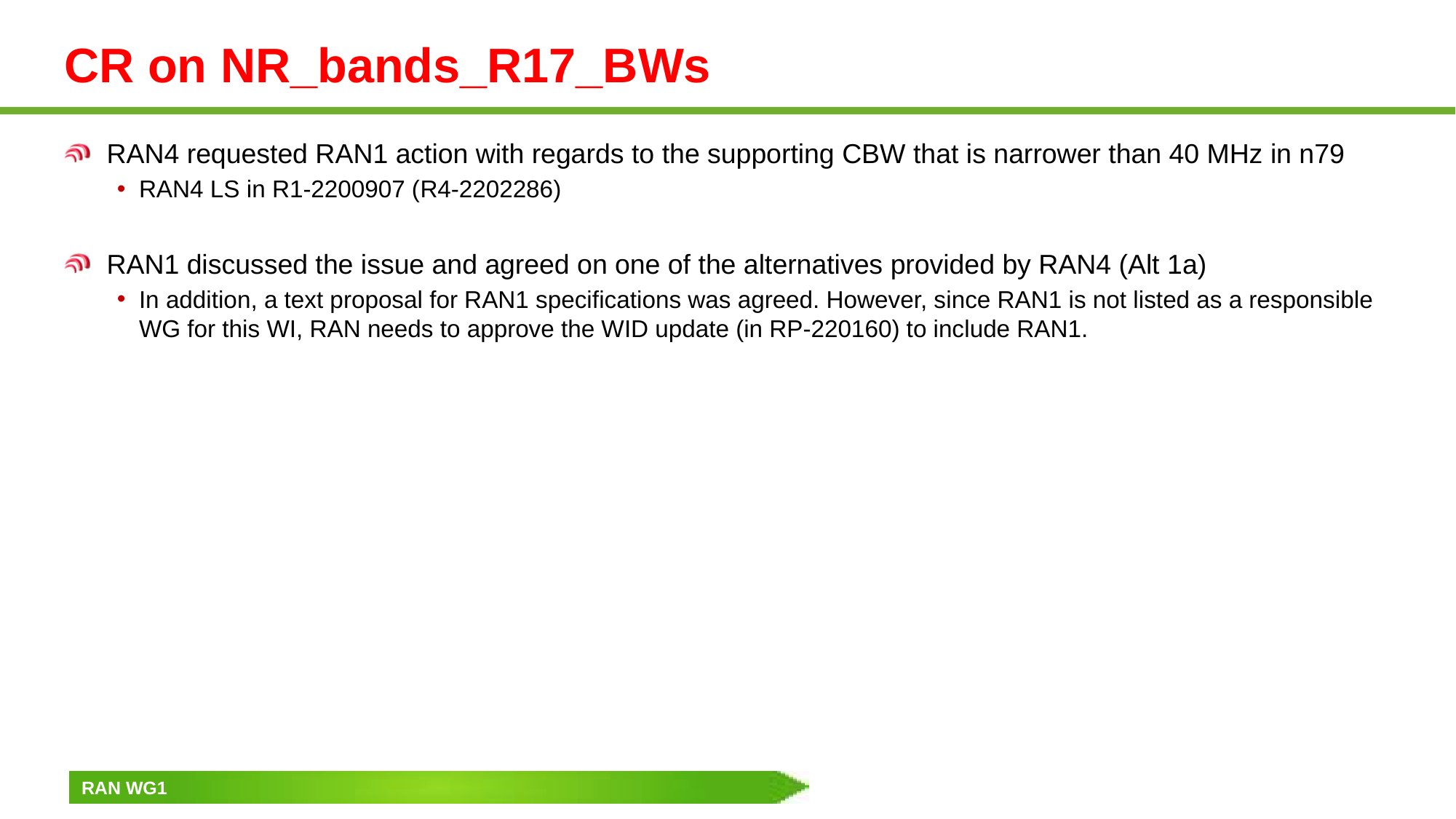

# CR on NR_bands_R17_BWs
RAN4 requested RAN1 action with regards to the supporting CBW that is narrower than 40 MHz in n79
RAN4 LS in R1-2200907 (R4-2202286)

RAN1 discussed the issue and agreed on one of the alternatives provided by RAN4 (Alt 1a)
In addition, a text proposal for RAN1 specifications was agreed. However, since RAN1 is not listed as a responsible WG for this WI, RAN needs to approve the WID update (in RP-220160) to include RAN1.